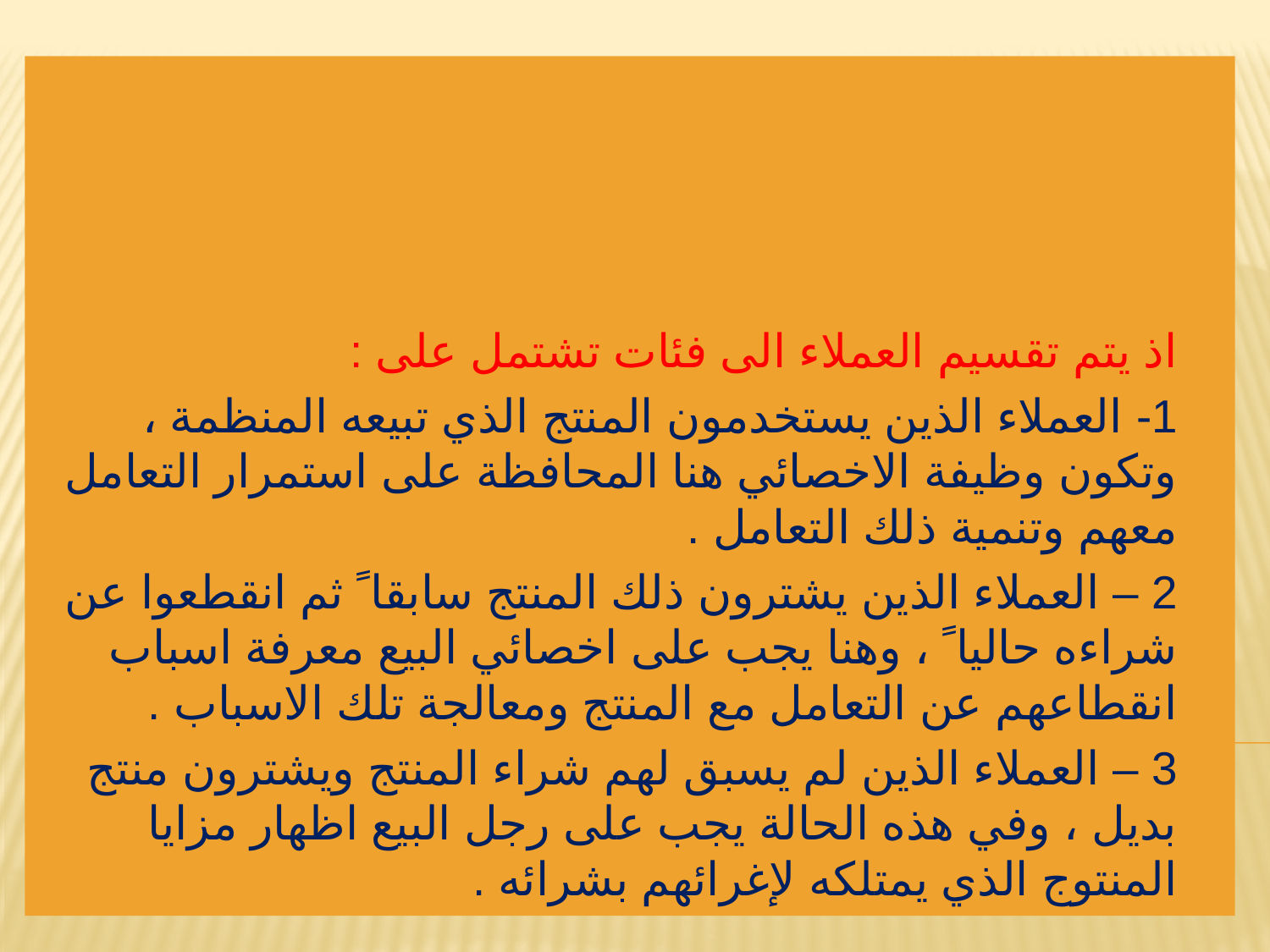

اذ يتم تقسيم العملاء الى فئات تشتمل على :
1- العملاء الذين يستخدمون المنتج الذي تبيعه المنظمة ، وتكون وظيفة الاخصائي هنا المحافظة على استمرار التعامل معهم وتنمية ذلك التعامل .
2 – العملاء الذين يشترون ذلك المنتج سابقا ً ثم انقطعوا عن شراءه حاليا ً ، وهنا يجب على اخصائي البيع معرفة اسباب انقطاعهم عن التعامل مع المنتج ومعالجة تلك الاسباب .
3 – العملاء الذين لم يسبق لهم شراء المنتج ويشترون منتج بديل ، وفي هذه الحالة يجب على رجل البيع اظهار مزايا المنتوج الذي يمتلكه لإغرائهم بشرائه .